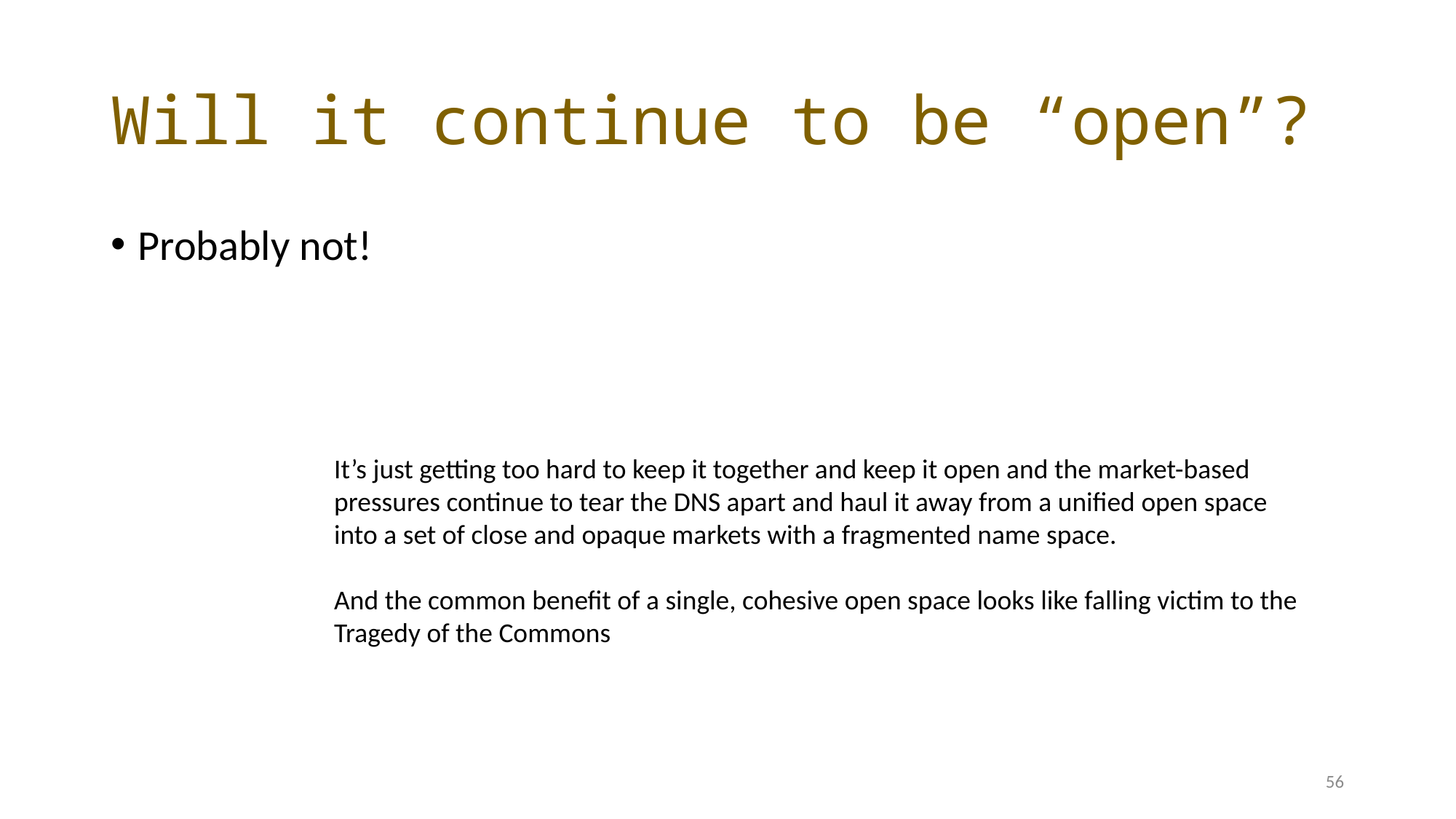

# Will it continue to be “open”?
Probably not!
It’s just getting too hard to keep it together and keep it open and the market-based pressures continue to tear the DNS apart and haul it away from a unified open space into a set of close and opaque markets with a fragmented name space.

And the common benefit of a single, cohesive open space looks like falling victim to the Tragedy of the Commons

56